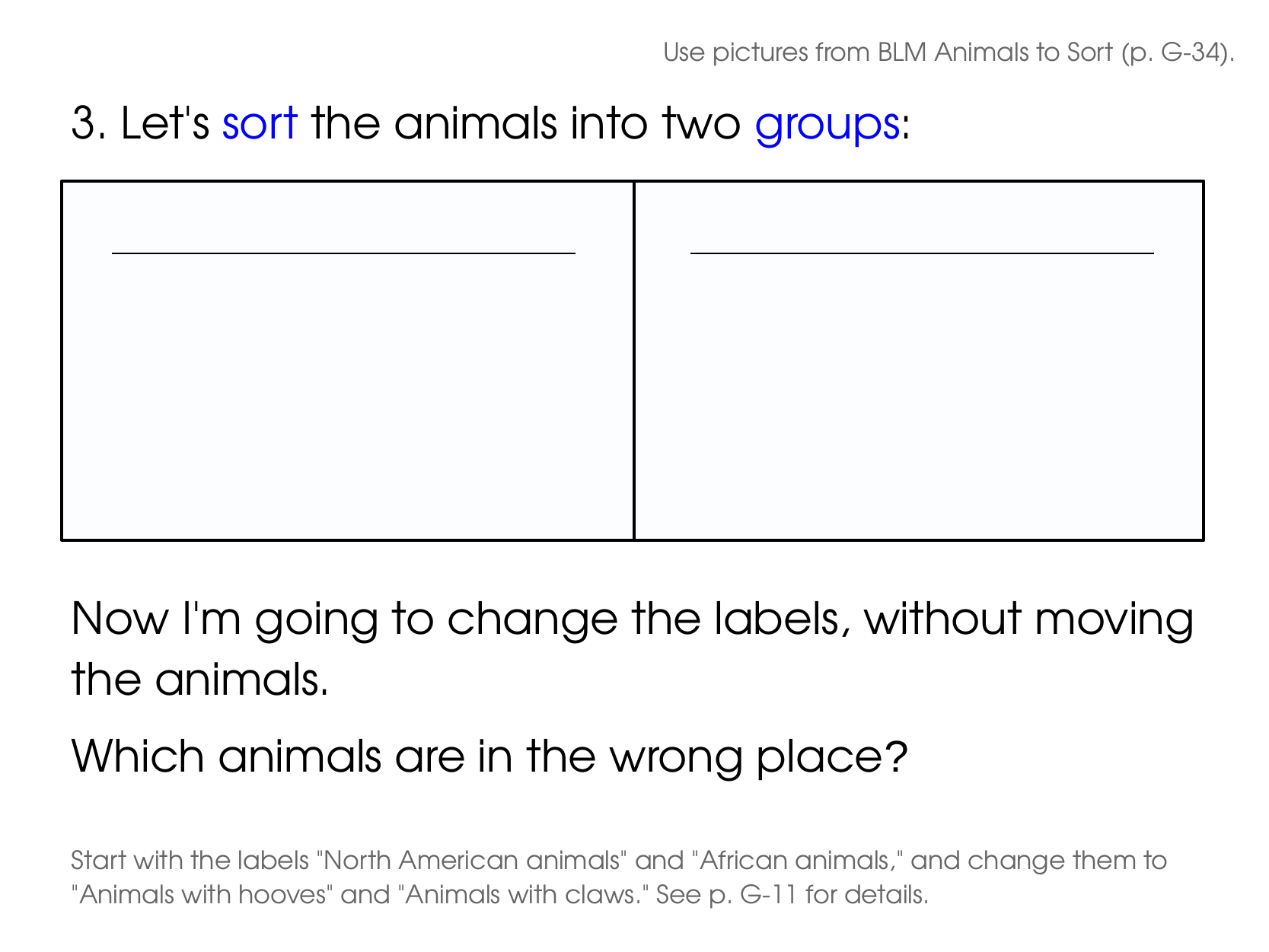

Use pictures from BLM Animals to Sort (p. G-34).
3. Let's sort the animals into two groups:

Now I'm going to change the labels, without moving the animals.
Which animals are in the wrong place?
Start with the labels "North American animals" and "African animals," and change them to "Animals with hooves" and "Animals with claws." See p. G-11 for details.